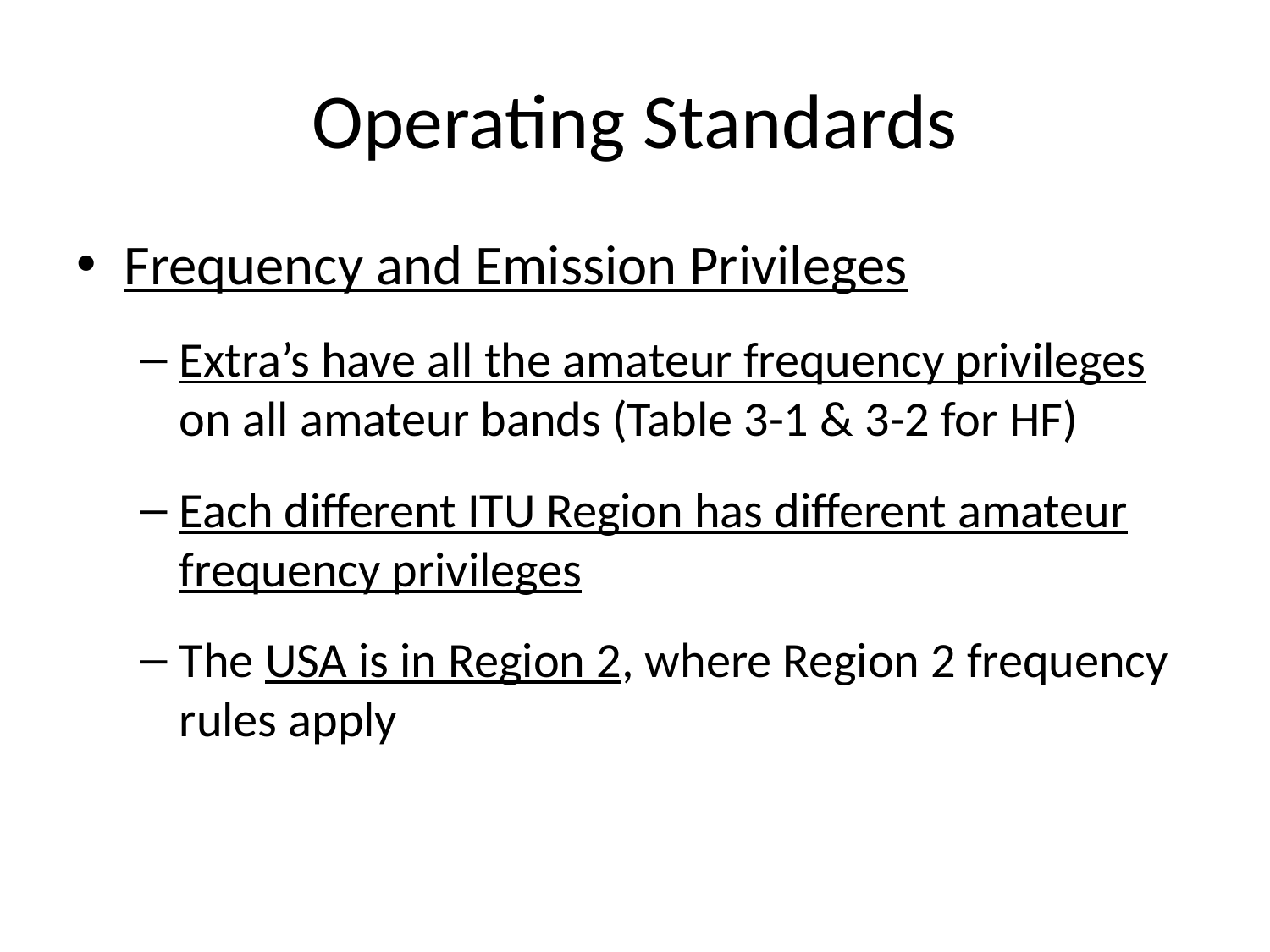

# Operating Standards
Frequency and Emission Privileges
Extra’s have all the amateur frequency privileges on all amateur bands (Table 3-1 & 3-2 for HF)
Each different ITU Region has different amateur frequency privileges
The USA is in Region 2, where Region 2 frequency rules apply